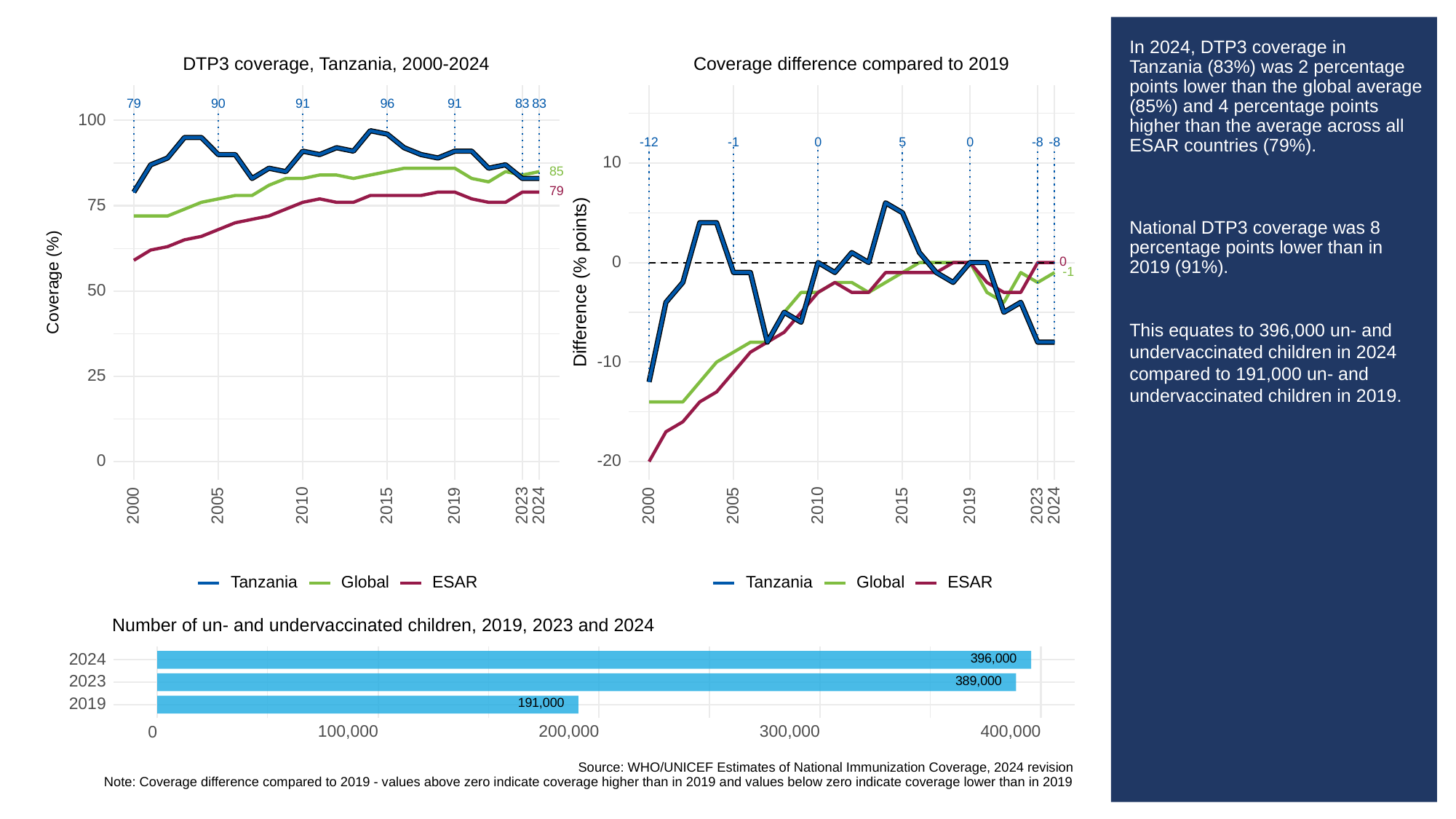

# In 2024, DTP3 coverage in Tanzania (83%) was 2 percentage points lower than the global average (85%) and 4 percentage points higher than the average across all ESAR countries (79%).

National DTP3 coverage was 8 percentage points lower than in 2019 (91%).

This equates to 396,000 un- and undervaccinated children in 2024 compared to 191,000 un- and undervaccinated children in 2019.

Coverage difference compared to 2019
DTP3 coverage, Tanzania, 2000-2024

83
83
79
90
91
96
91

100

0
0
-8
-8
-12
-1
5

10

85

79

75

0
0

-1
Difference (% points)
Coverage (%)
50

-10

25

0
-20

2023
2023
2000
2005
2010
2015
2019
2024
2000
2005
2010
2015
2019
2024
Global
ESAR
Global
ESAR
Tanzania
Tanzania

Number of un- and undervaccinated children, 2019, 2023 and 2024

396,000
2024

389,000
2023

191,000
2019

100,000
200,000
300,000
400,000
0
Source: WHO/UNICEF Estimates of National Immunization Coverage, 2024 revision
Note: Coverage difference compared to 2019 - values above zero indicate coverage higher than in 2019 and values below zero indicate coverage lower than in 2019